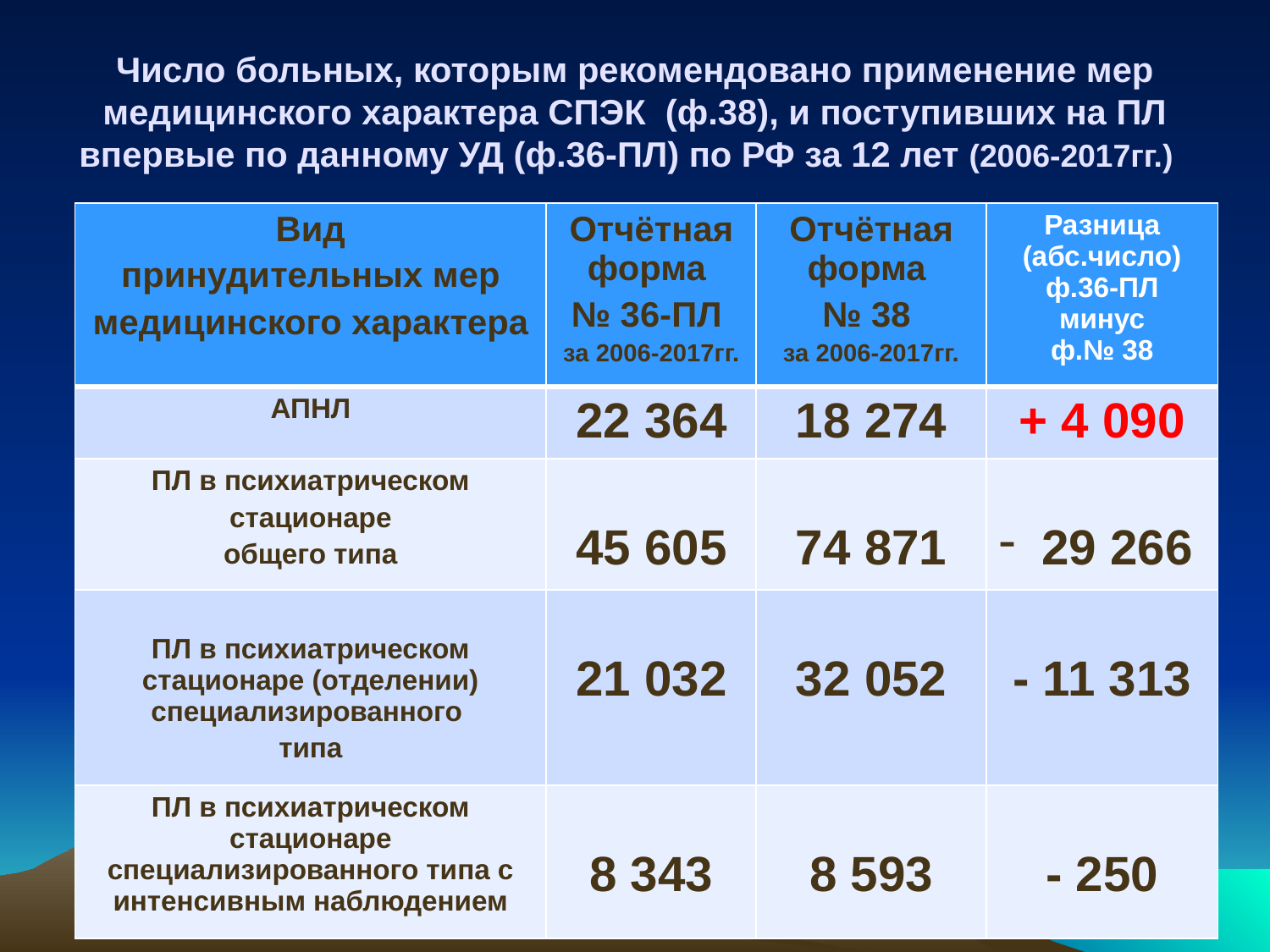

# Число больных, которым рекомендовано применение мер медицинского характера СПЭК  (ф.38), и поступивших на ПЛ впервые по данному УД (ф.36-ПЛ) по РФ за 12 лет (2006-2017гг.)
| Вид принудительных мер медицинского характера | Отчётная форма № 36-ПЛ за 2006-2017гг. | Отчётная форма № 38 за 2006-2017гг. | Разница (абс.число) ф.36-ПЛ минус ф.№ 38 |
| --- | --- | --- | --- |
| АПНЛ | 22 364 | 18 274 | + 4 090 |
| ПЛ в психиатрическом стационаре общего типа | 45 605 | 74 871 | 29 266 |
| ПЛ в психиатрическом стационаре (отделении) специализированного типа | 21 032 | 32 052 | - 11 313 |
| ПЛ в психиатрическом стационаре специализированного типа с интенсивным наблюдением | 8 343 | 8 593 | - 250 |